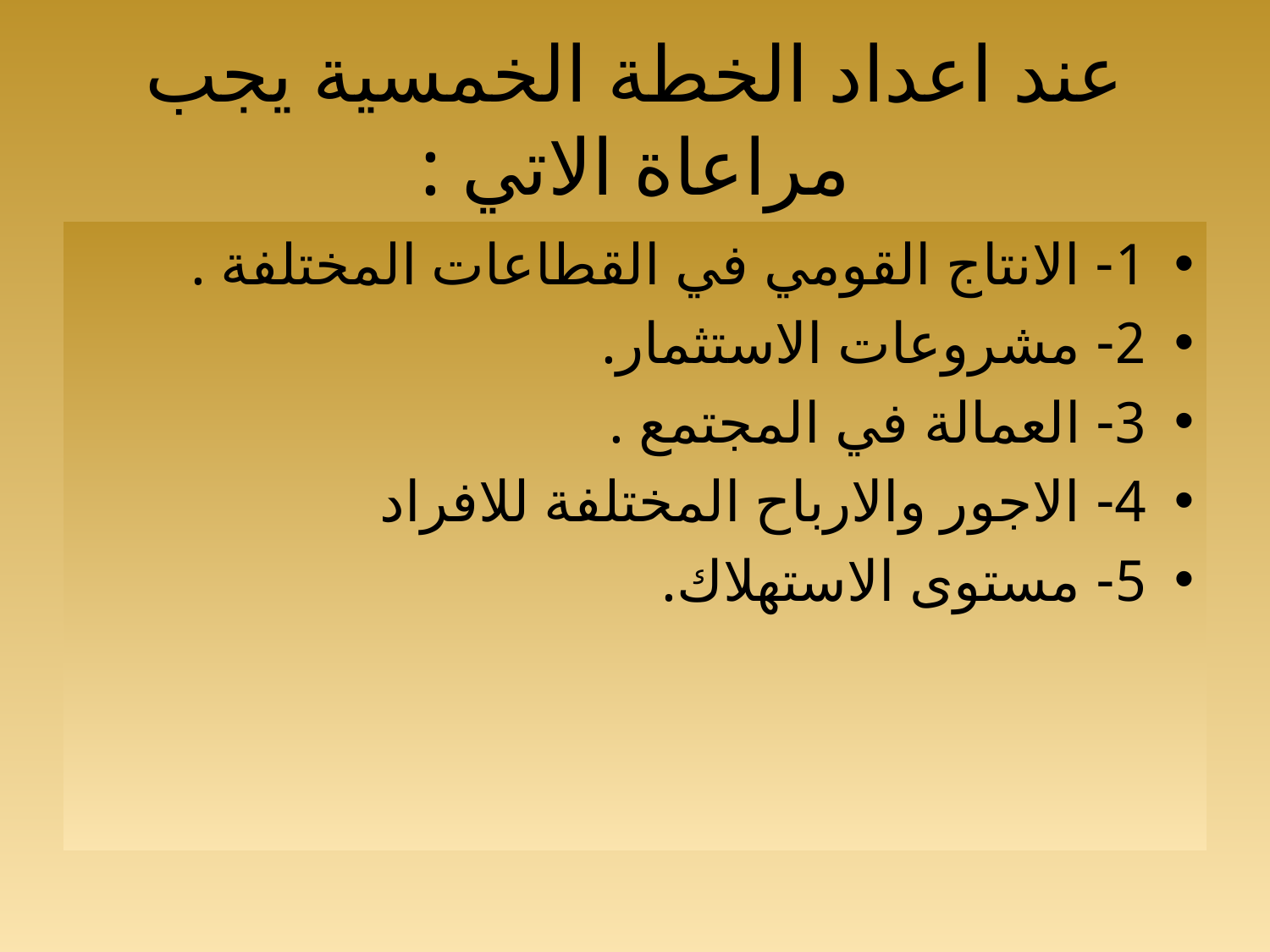

# عند اعداد الخطة الخمسية يجب مراعاة الاتي :
1- الانتاج القومي في القطاعات المختلفة .
2- مشروعات الاستثمار.
3- العمالة في المجتمع .
4- الاجور والارباح المختلفة للافراد
5- مستوى الاستهلاك.